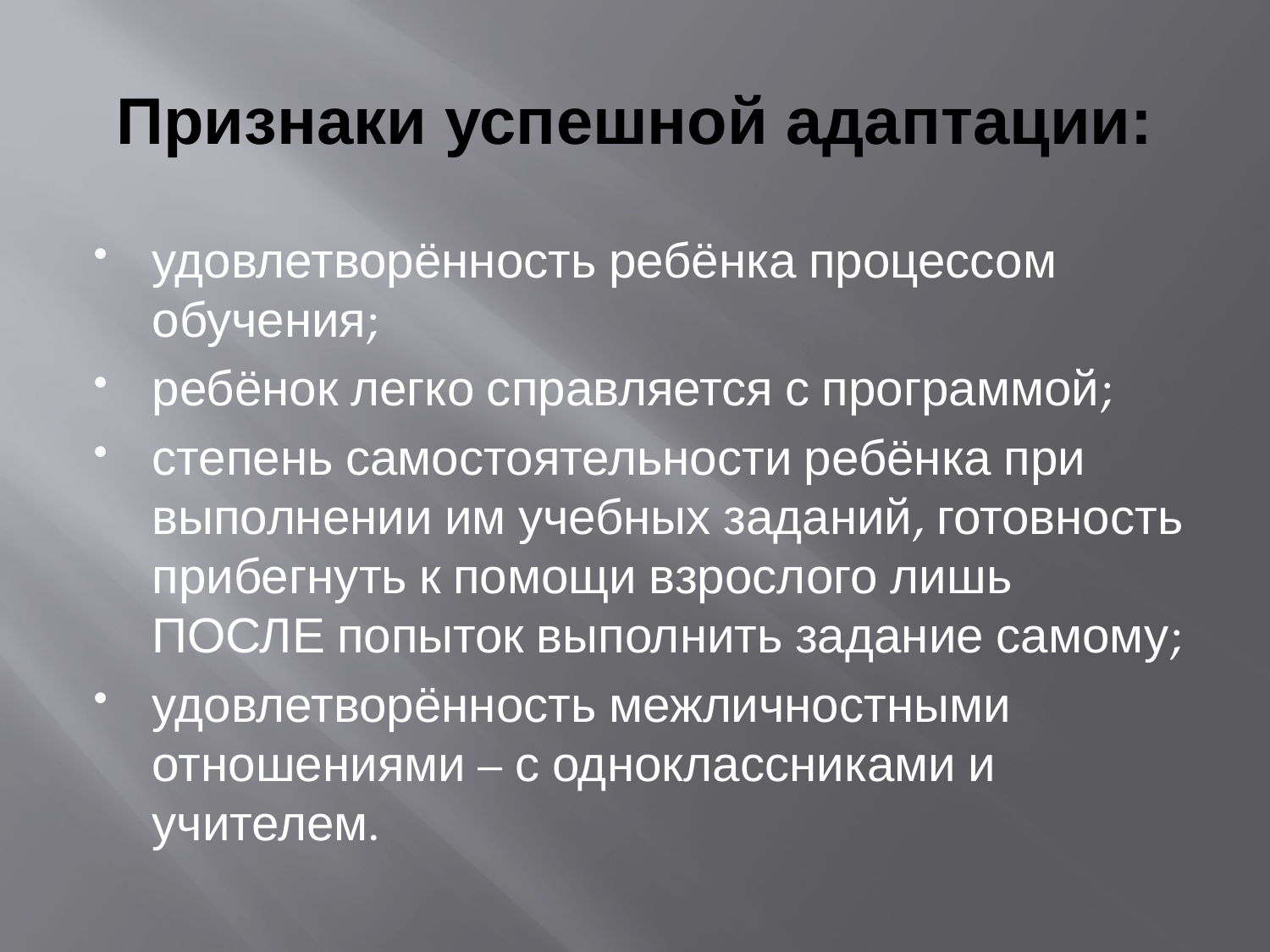

# Признаки успешной адаптации:
удовлетворённость ребёнка процессом обучения;
ребёнок легко справляется с программой;
степень самостоятельности ребёнка при выполнении им учебных заданий, готовность прибегнуть к помощи взрослого лишь ПОСЛЕ попыток выполнить задание самому;
удовлетворённость межличностными отношениями – с одноклассниками и учителем.